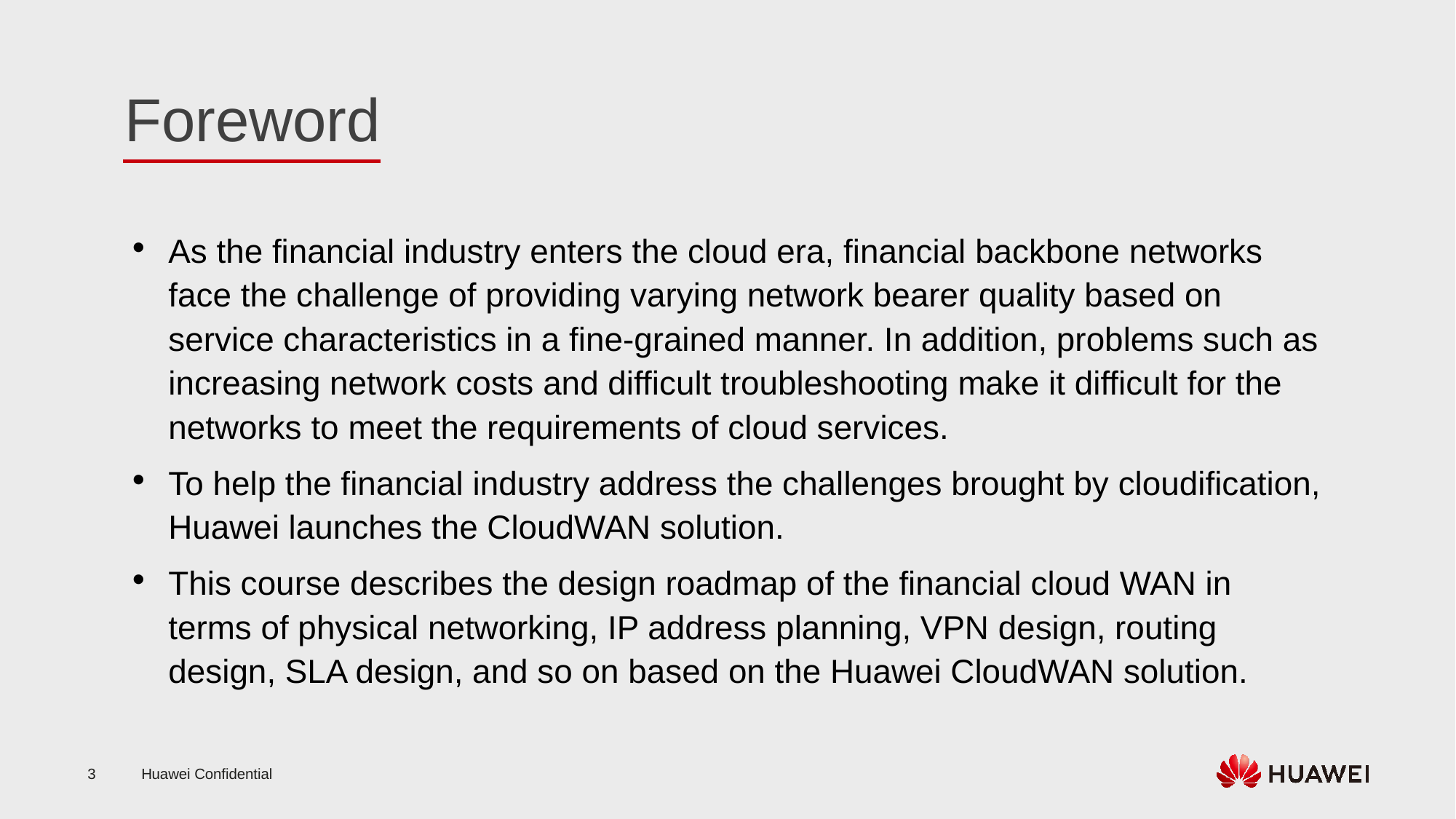

As the financial industry enters the cloud era, financial backbone networks face the challenge of providing varying network bearer quality based on service characteristics in a fine-grained manner. In addition, problems such as increasing network costs and difficult troubleshooting make it difficult for the networks to meet the requirements of cloud services.
To help the financial industry address the challenges brought by cloudification, Huawei launches the CloudWAN solution.
This course describes the design roadmap of the financial cloud WAN in terms of physical networking, IP address planning, VPN design, routing design, SLA design, and so on based on the Huawei CloudWAN solution.